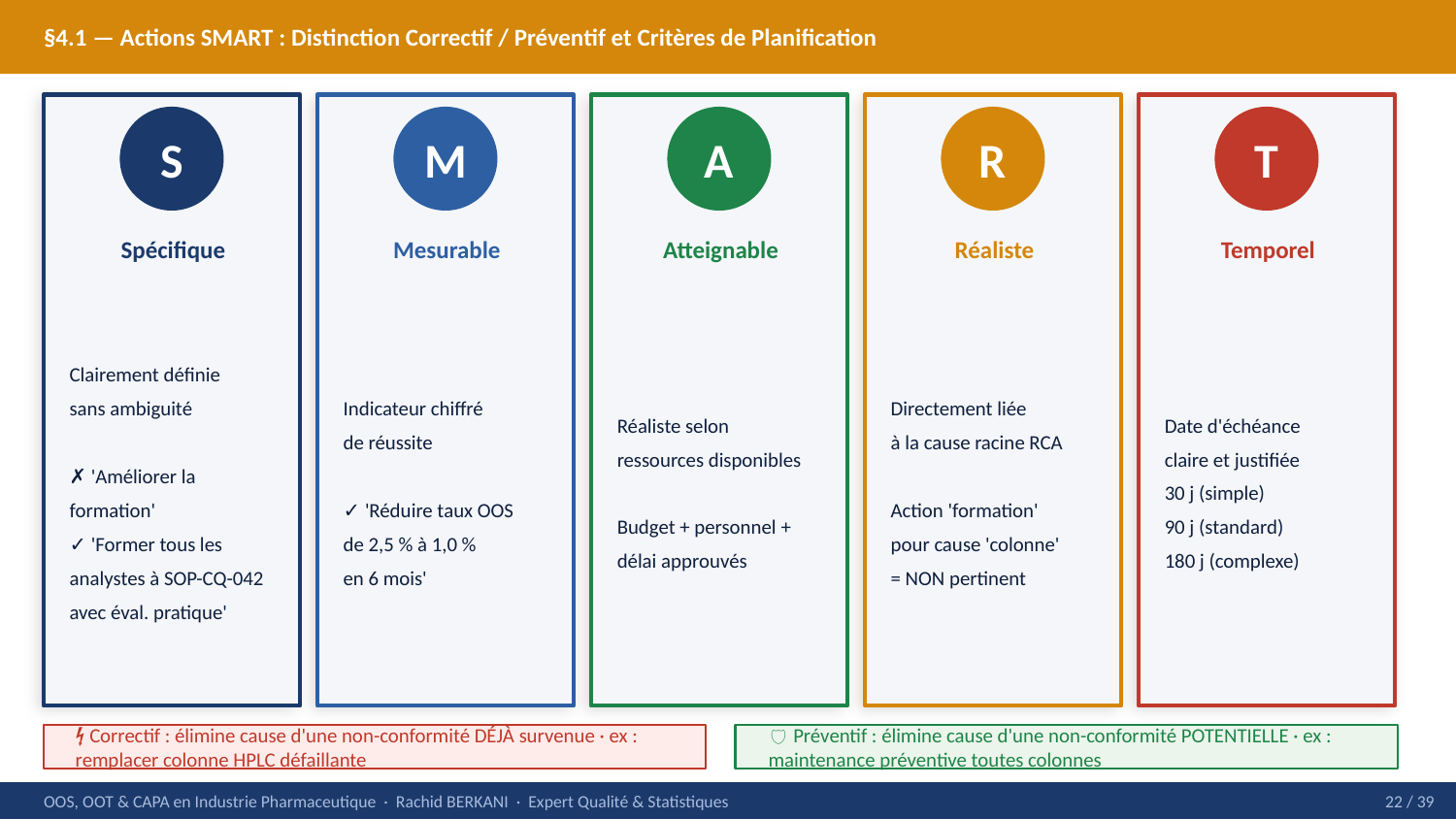

§4.1 — Actions SMART : Distinction Correctif / Préventif et Critères de Planification

S

M

A

R

T
Spécifique
Mesurable
Atteignable
Réaliste
Temporel
Clairement définie
sans ambiguité

✗ 'Améliorer la formation'
✓ 'Former tous les analystes à SOP-CQ-042 avec éval. pratique'
Indicateur chiffré
de réussite

✓ 'Réduire taux OOS
de 2,5 % à 1,0 %
en 6 mois'
Réaliste selon
ressources disponibles

Budget + personnel +
délai approuvés
Directement liée
à la cause racine RCA

Action 'formation'
pour cause 'colonne'
= NON pertinent
Date d'échéance
claire et justifiée
30 j (simple)
90 j (standard)
180 j (complexe)

⚡ Correctif : élimine cause d'une non-conformité DÉJÀ survenue · ex : remplacer colonne HPLC défaillante

🛡 Préventif : élimine cause d'une non-conformité POTENTIELLE · ex : maintenance préventive toutes colonnes

OOS, OOT & CAPA en Industrie Pharmaceutique  ·  Rachid BERKANI  ·  Expert Qualité & Statistiques
22 / 39